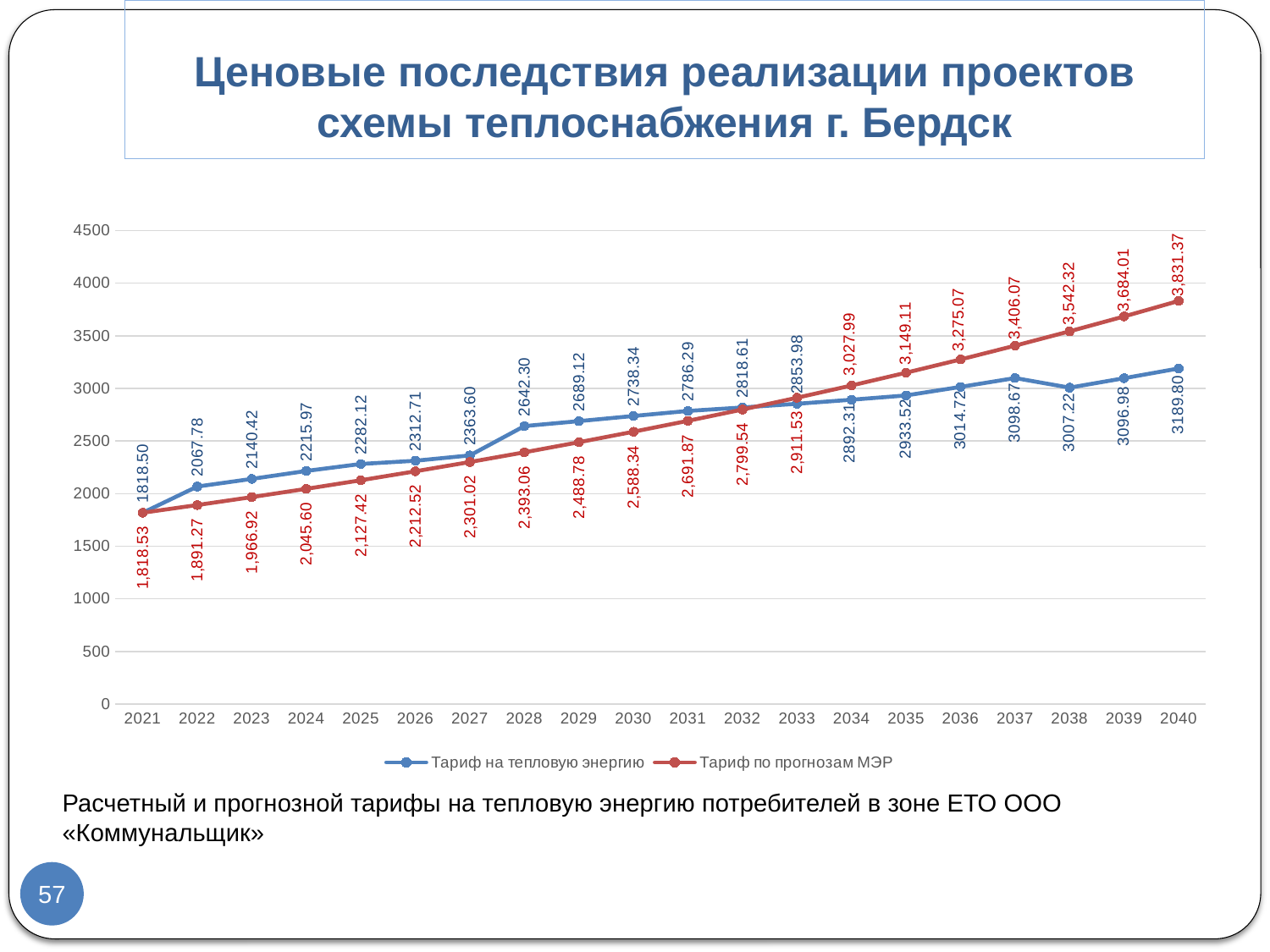

# Ценовые последствия реализации проектов схемы теплоснабжения г. Бердск

### Chart

| Category | Тариф на тепловую энергию | Тариф по прогнозам МЭР |
|---|---|---|
| 2021 | 1818.5010019541428 | 1818.53 |
| 2022 | 2067.7830025216495 | 1891.2712000000001 |
| 2023 | 2140.4246054134287 | 1966.9220480000001 |
| 2024 | 2215.971872420879 | 2045.5989299200003 |
| 2025 | 2282.116100584348 | 2127.4228871168 |
| 2026 | 2312.7132697814145 | 2212.5198026014723 |
| 2027 | 2363.600358342257 | 2301.020594705531 |
| 2028 | 2642.3015281253315 | 2393.061418493752 |
| 2029 | 2689.123137932215 | 2488.7838752335024 |
| 2030 | 2738.337886133515 | 2588.3352302428425 |
| 2031 | 2786.290508182444 | 2691.868639452556 |
| 2032 | 2818.6137741071993 | 2799.5433850306586 |
| 2033 | 2853.981589048633 | 2911.525120431885 |
| 2034 | 2892.3063812313285 | 3027.9861252491605 |
| 2035 | 2933.5191719208938 | 3149.105570259127 |
| 2036 | 3014.7172437719923 | 3275.0697930694923 |
| 2037 | 3098.6737709091285 | 3406.072584792272 |
| 2038 | 3007.2204619398944 | 3542.315488183963 |
| 2039 | 3096.9842478470323 | 3684.008107711322 |
| 2040 | 3189.8037307414156 | 3831.368432019775 |
Расчетный и прогнозной тарифы на тепловую энергию потребителей в зоне ЕТО ООО «Коммунальщик»
57